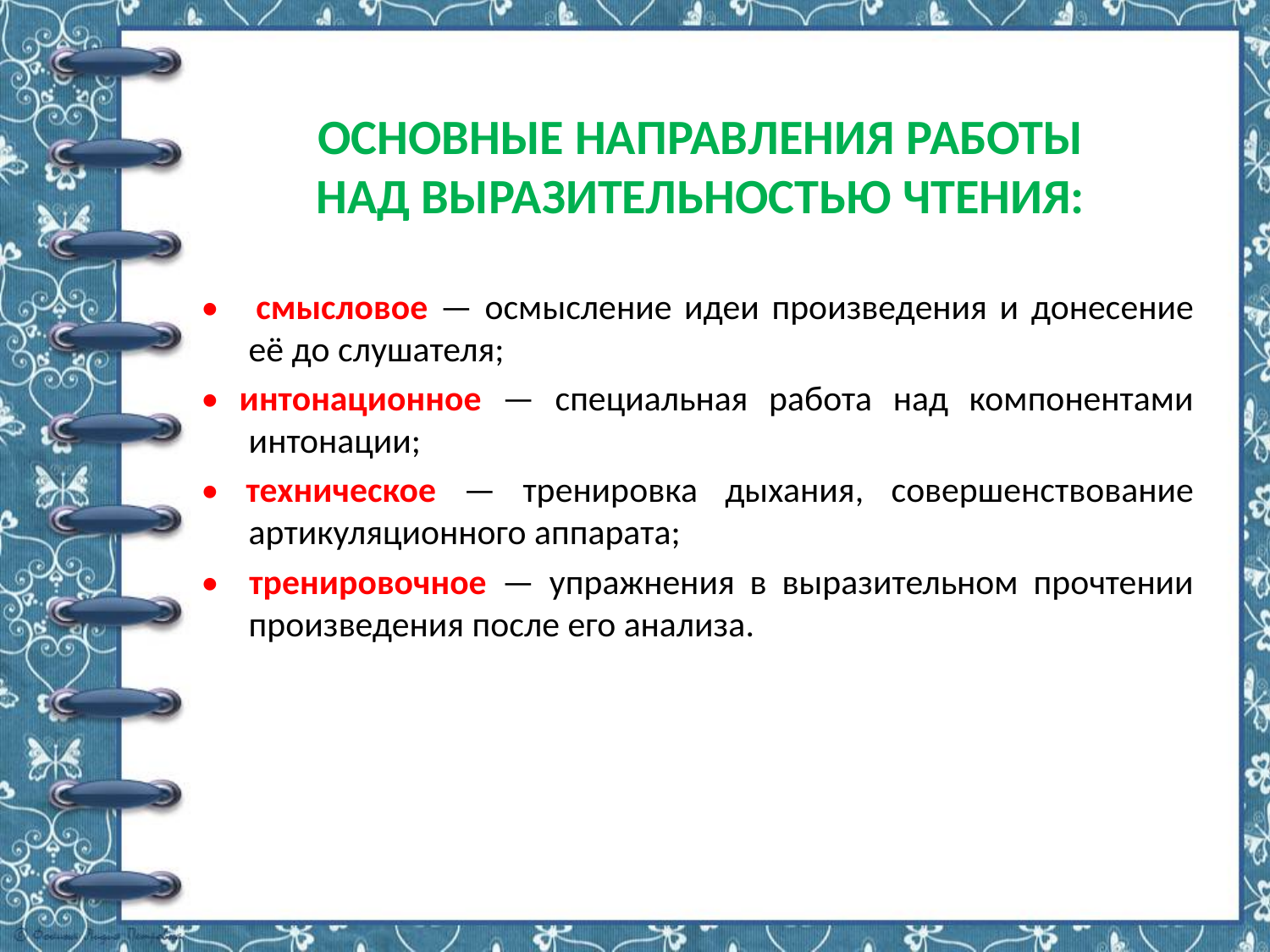

# Основные направления работы над выразительностью чтения:
•   смысловое — осмысление идеи произведения и донесение её до слушателя;
• интонационное — специальная работа над компонентами интонации;
• техническое — тренировка дыхания, совершенствование артикуляционного аппарата;
•  тренировочное — упражнения в выразительном прочтении произведения после его анализа.